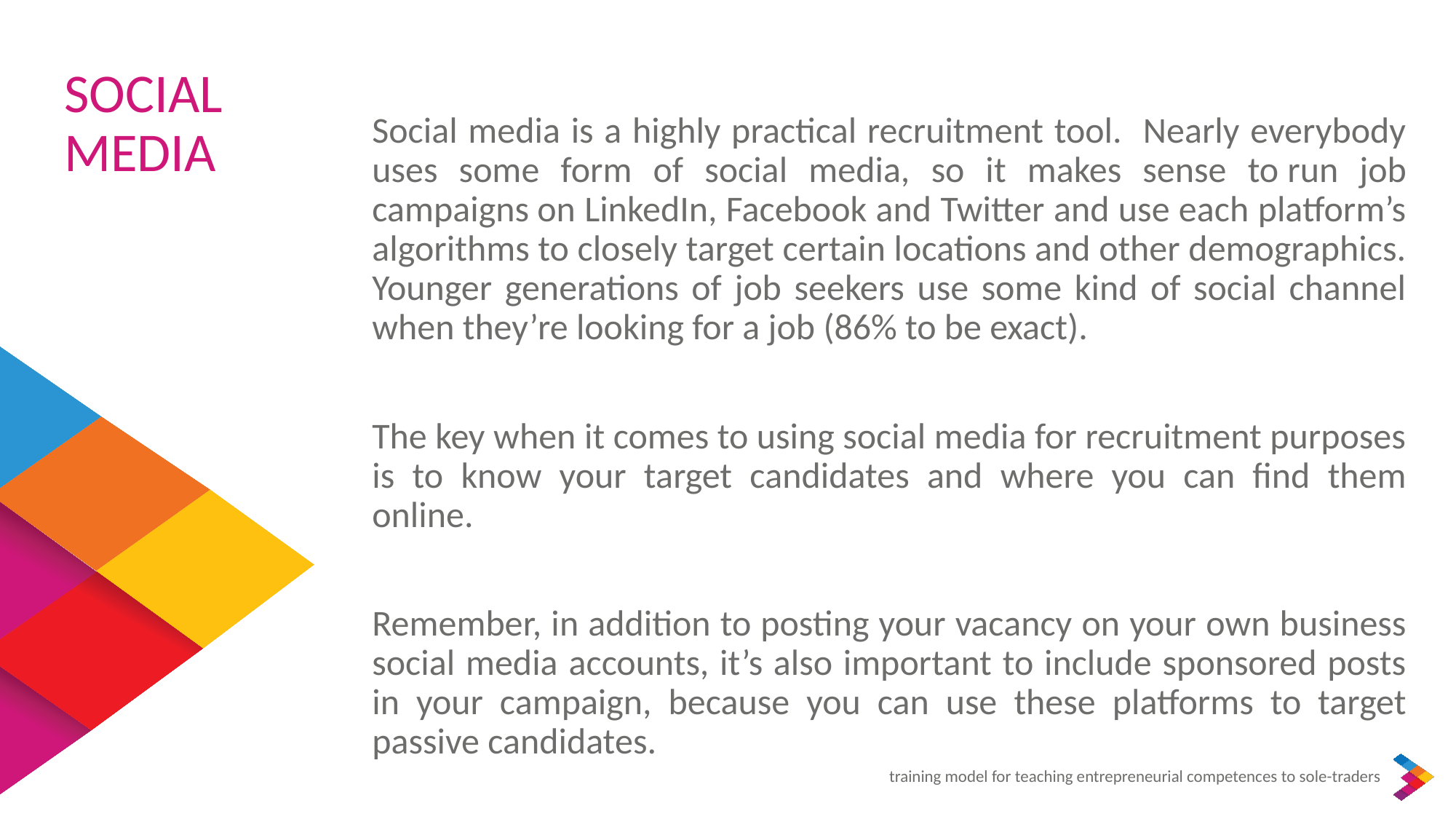

SOCIAL MEDIA

Social media is a highly practical recruitment tool.  Nearly everybody uses some form of social media, so it makes sense to run job campaigns on LinkedIn, Facebook and Twitter and use each platform’s algorithms to closely target certain locations and other demographics. Younger generations of job seekers use some kind of social channel when they’re looking for a job (86% to be exact).

The key when it comes to using social media for recruitment purposes is to know your target candidates and where you can find them online.

Remember, in addition to posting your vacancy on your own business social media accounts, it’s also important to include sponsored posts in your campaign, because you can use these platforms to target passive candidates.